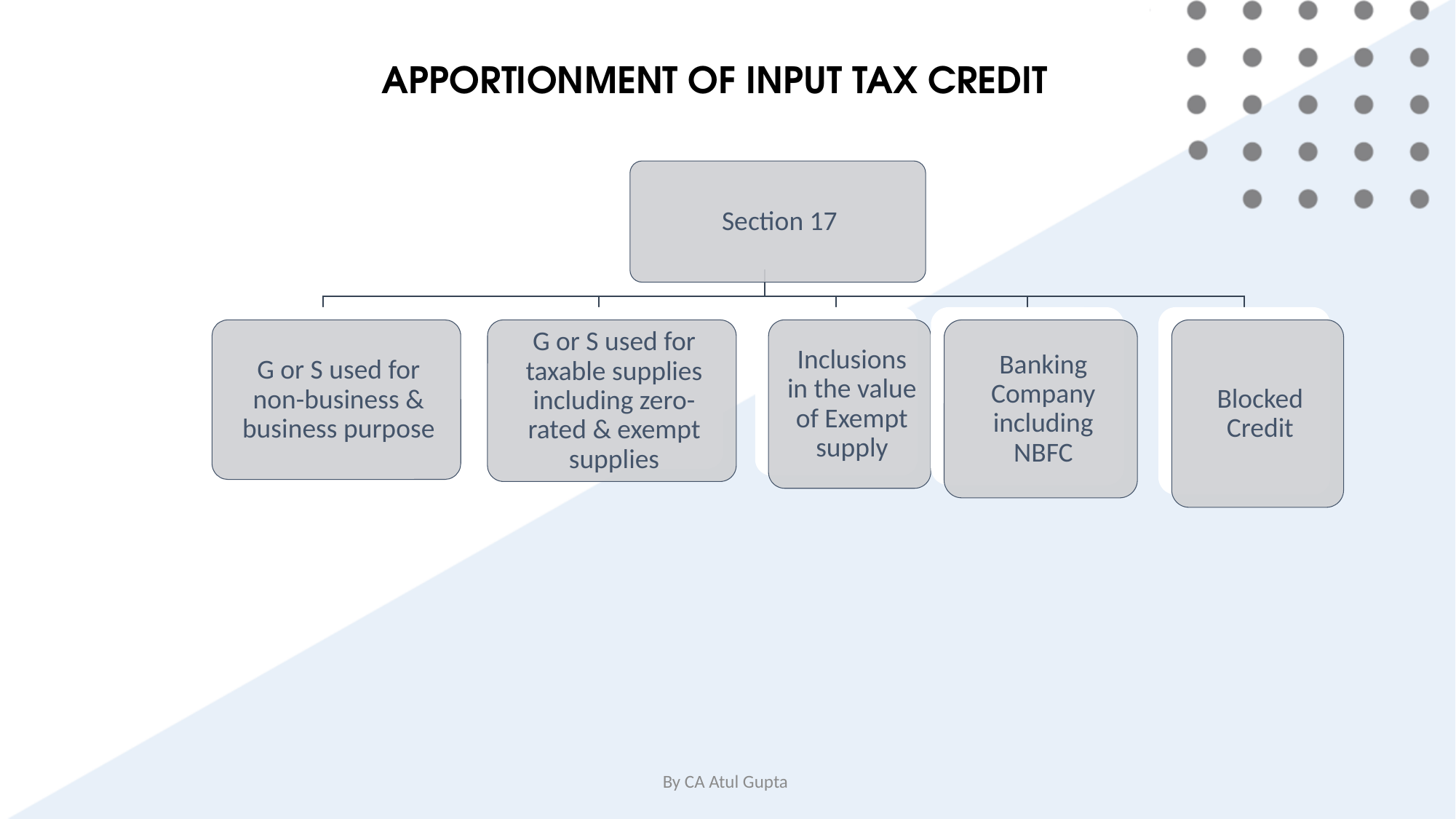

Section 17
G or S used for non-business & business purpose
G or S used for taxable supplies including zero-rated & exempt supplies
Inclusions in the value of Exempt supply
Banking Company including NBFC
Blocked Credit

APPORTIONMENT OF INPUT TAX CREDIT
By CA Atul Gupta